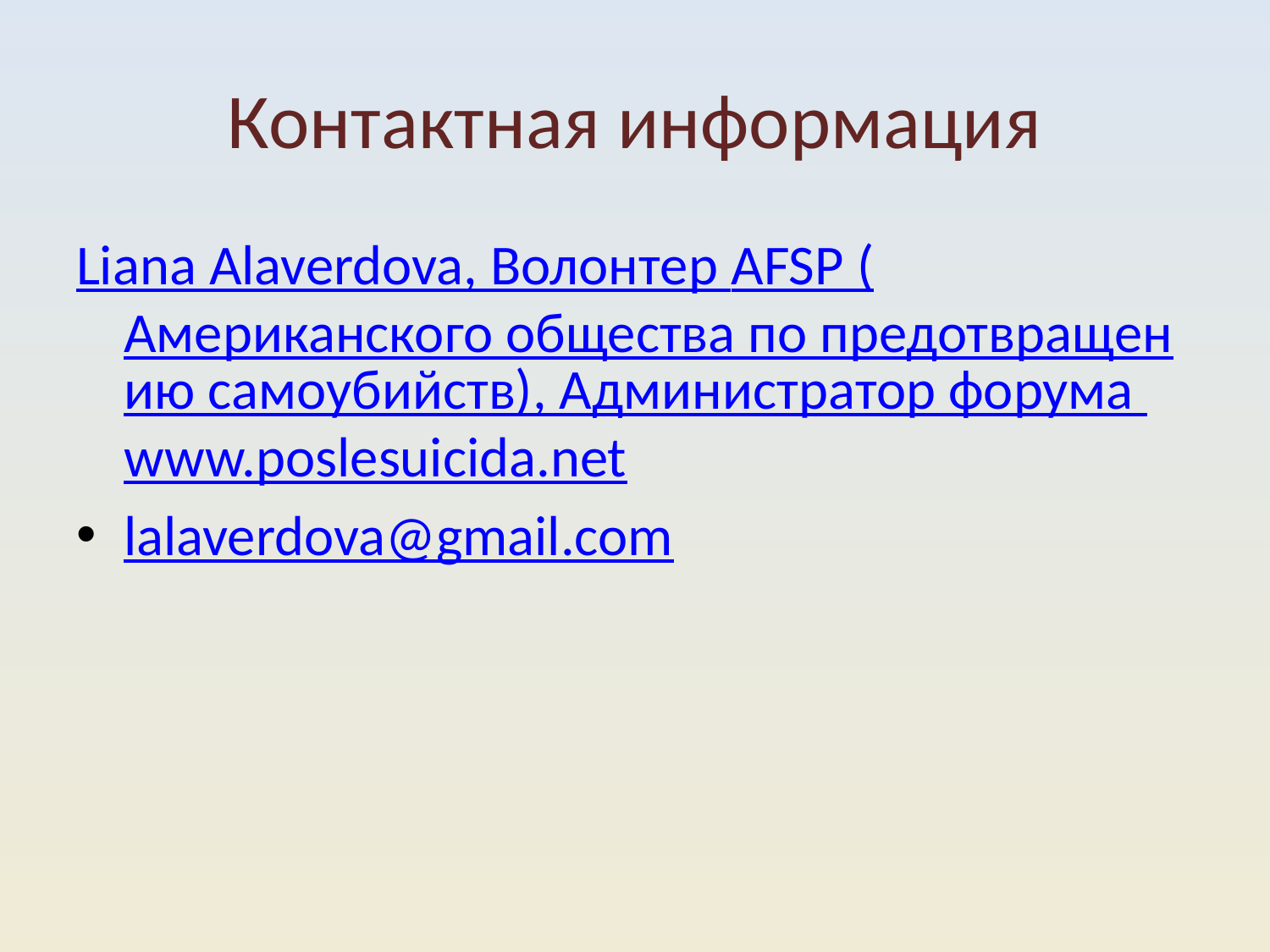

# Контактная информация
Liana Alaverdova, Волонтер AFSP (Американского общества по предотвращению самоубийств), Администратор форума www.poslesuicida.net
lalaverdova@gmail.com